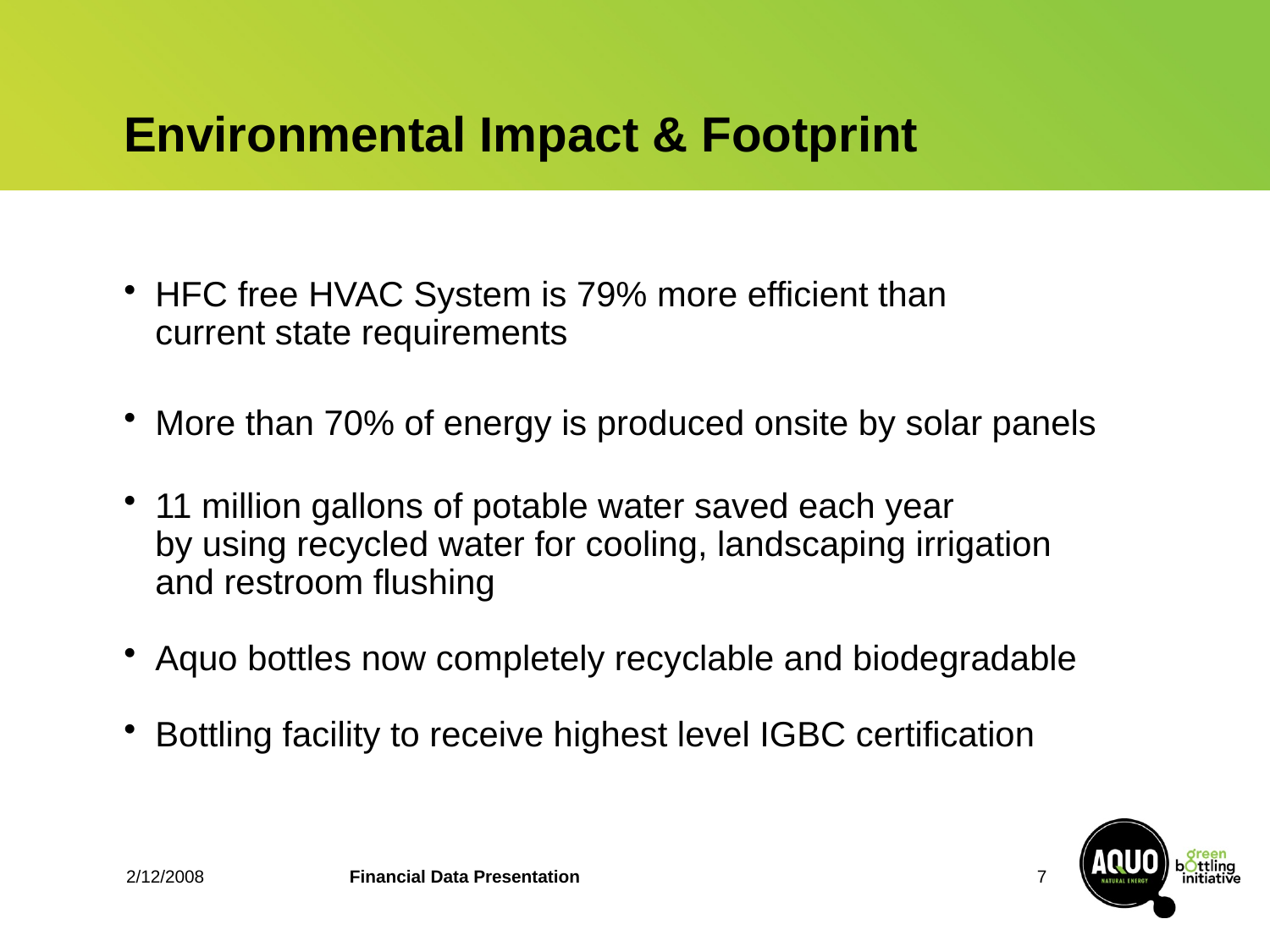

# Environmental Impact & Footprint
HFC free HVAC System is 79% more efficient than
current state requirements

More than 70% of energy is produced onsite by solar panels

11 million gallons of potable water saved each year
by using recycled water for cooling, landscaping irrigation
and restroom flushing

Aquo bottles now completely recyclable and biodegradable

Bottling facility to receive highest level IGBC certification

2/12/2008
Financial Data Presentation
7